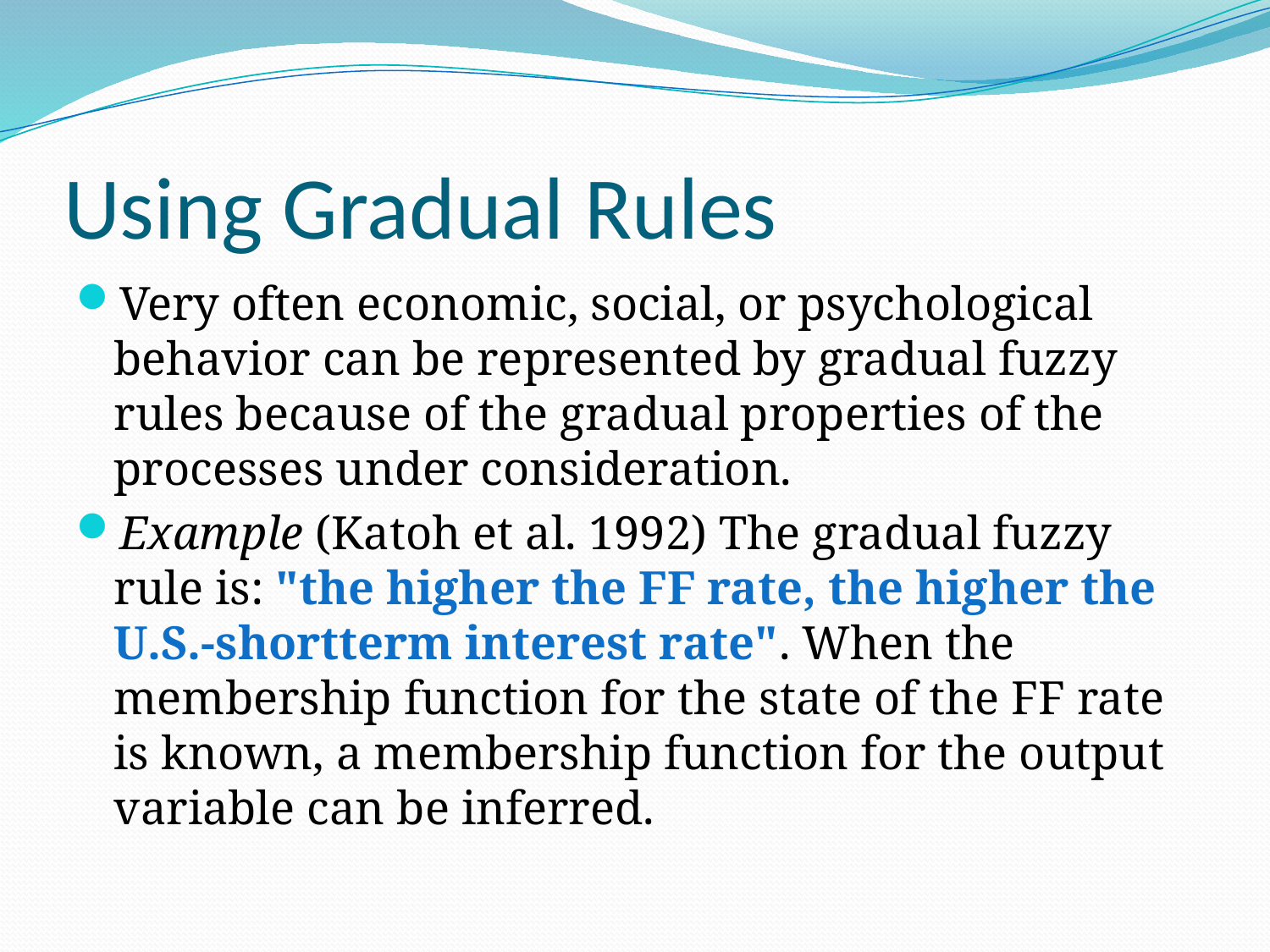

# Using Gradual Rules
Very often economic, social, or psychological behavior can be represented by gradual fuzzy rules because of the gradual properties of the processes under consideration.
Example (Katoh et al. 1992) The gradual fuzzy rule is: "the higher the FF rate, the higher the U.S.-shortterm interest rate". When the membership function for the state of the FF rate is known, a membership function for the output variable can be inferred.